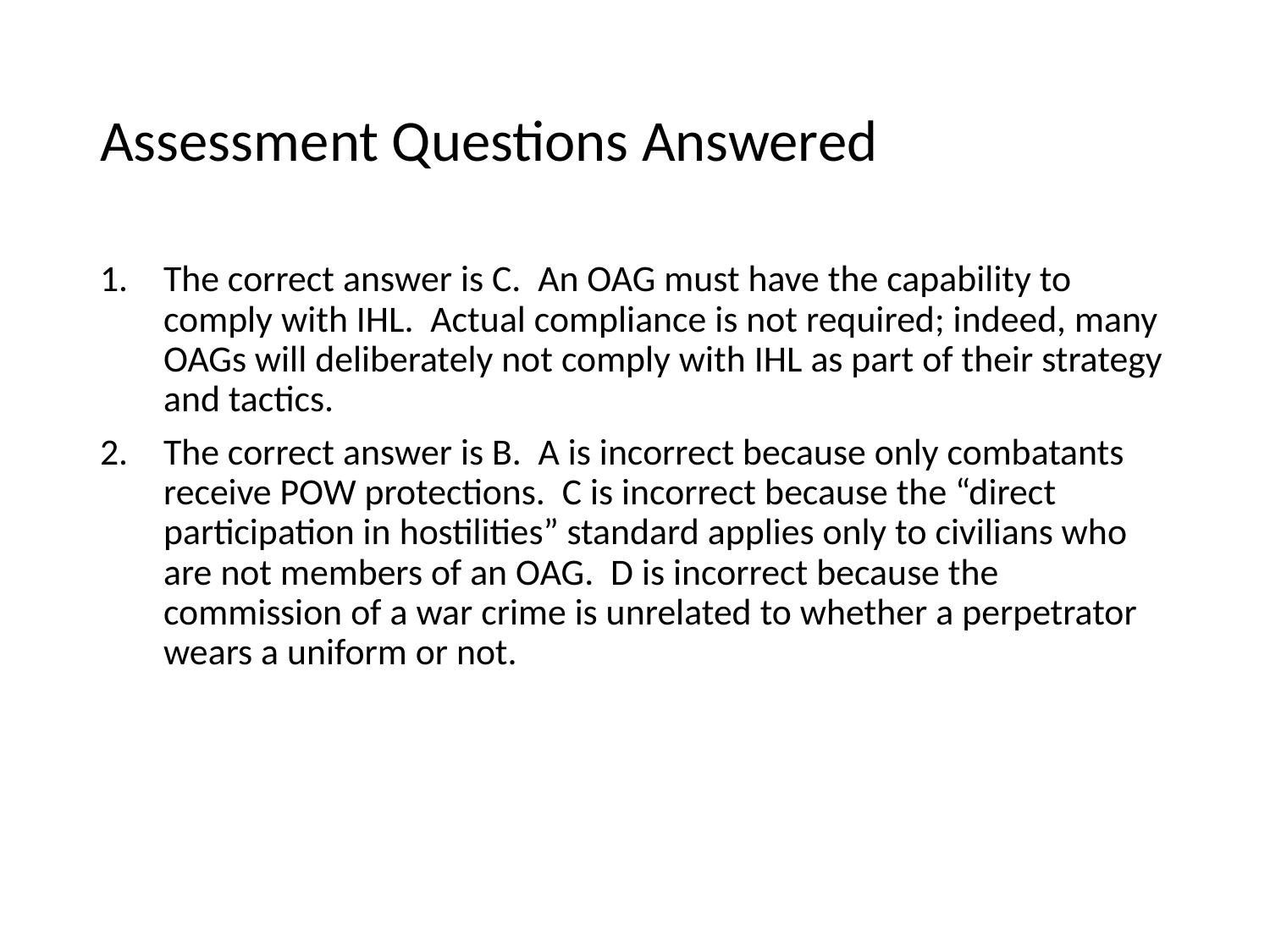

# Assessment Questions Answered
The correct answer is C.  An OAG must have the capability to comply with IHL.  Actual compliance is not required; indeed, many OAGs will deliberately not comply with IHL as part of their strategy and tactics.
The correct answer is B.  A is incorrect because only combatants receive POW protections.  C is incorrect because the “direct participation in hostilities” standard applies only to civilians who are not members of an OAG.  D is incorrect because the commission of a war crime is unrelated to whether a perpetrator wears a uniform or not.